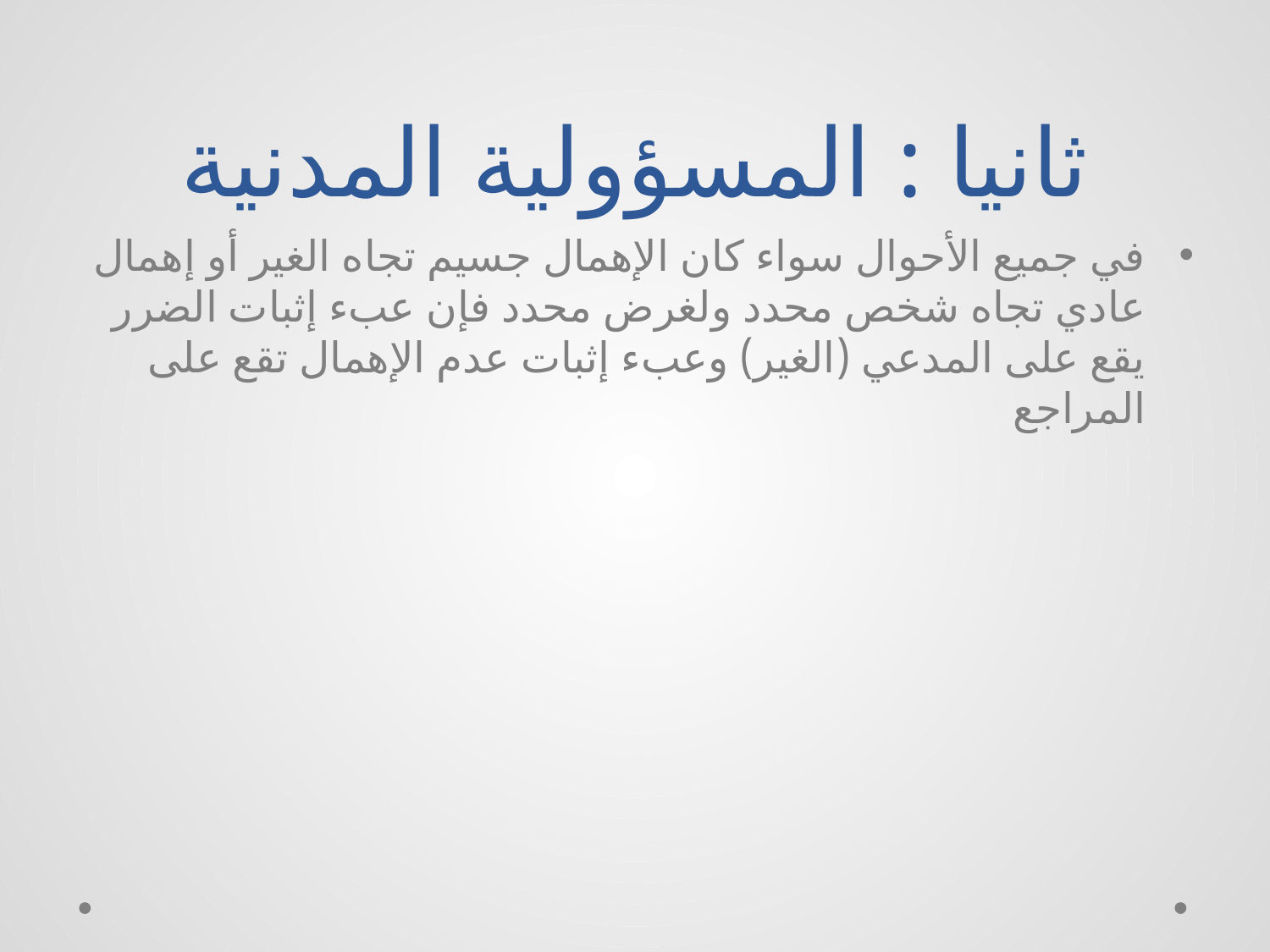

# ثانيا : المسؤولية المدنية
في جميع الأحوال سواء كان الإهمال جسيم تجاه الغير أو إهمال عادي تجاه شخص محدد ولغرض محدد فإن عبء إثبات الضرر يقع على المدعي (الغير) وعبء إثبات عدم الإهمال تقع على المراجع